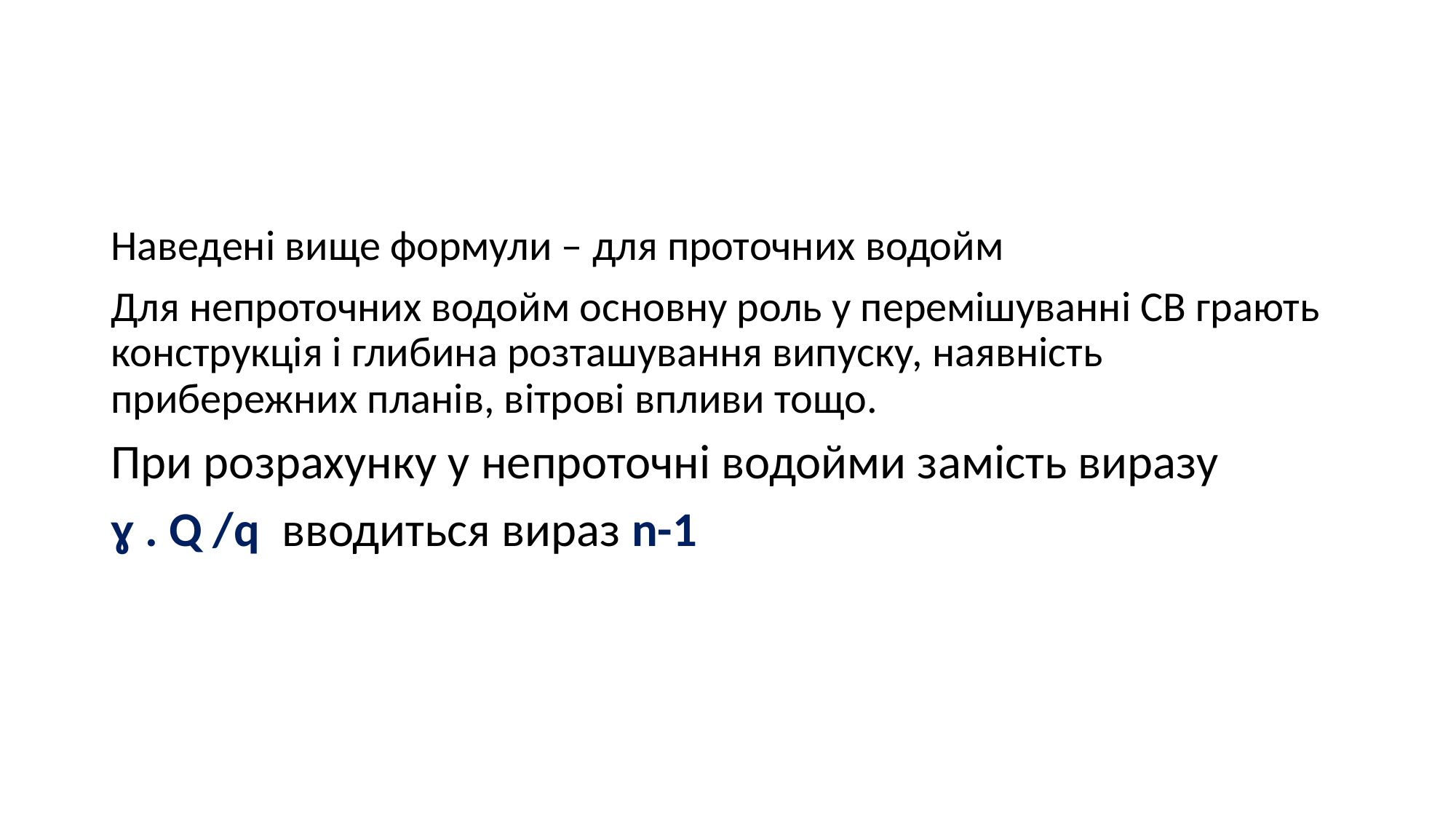

#
Наведені вище формули – для проточних водойм
Для непроточних водойм основну роль у перемішуванні СВ грають конструкція і глибина розташування випуску, наявність прибережних планів, вітрові впливи тощо.
При розрахунку у непроточні водойми замість виразу
ɣ . Q /q  вводиться вираз n-1